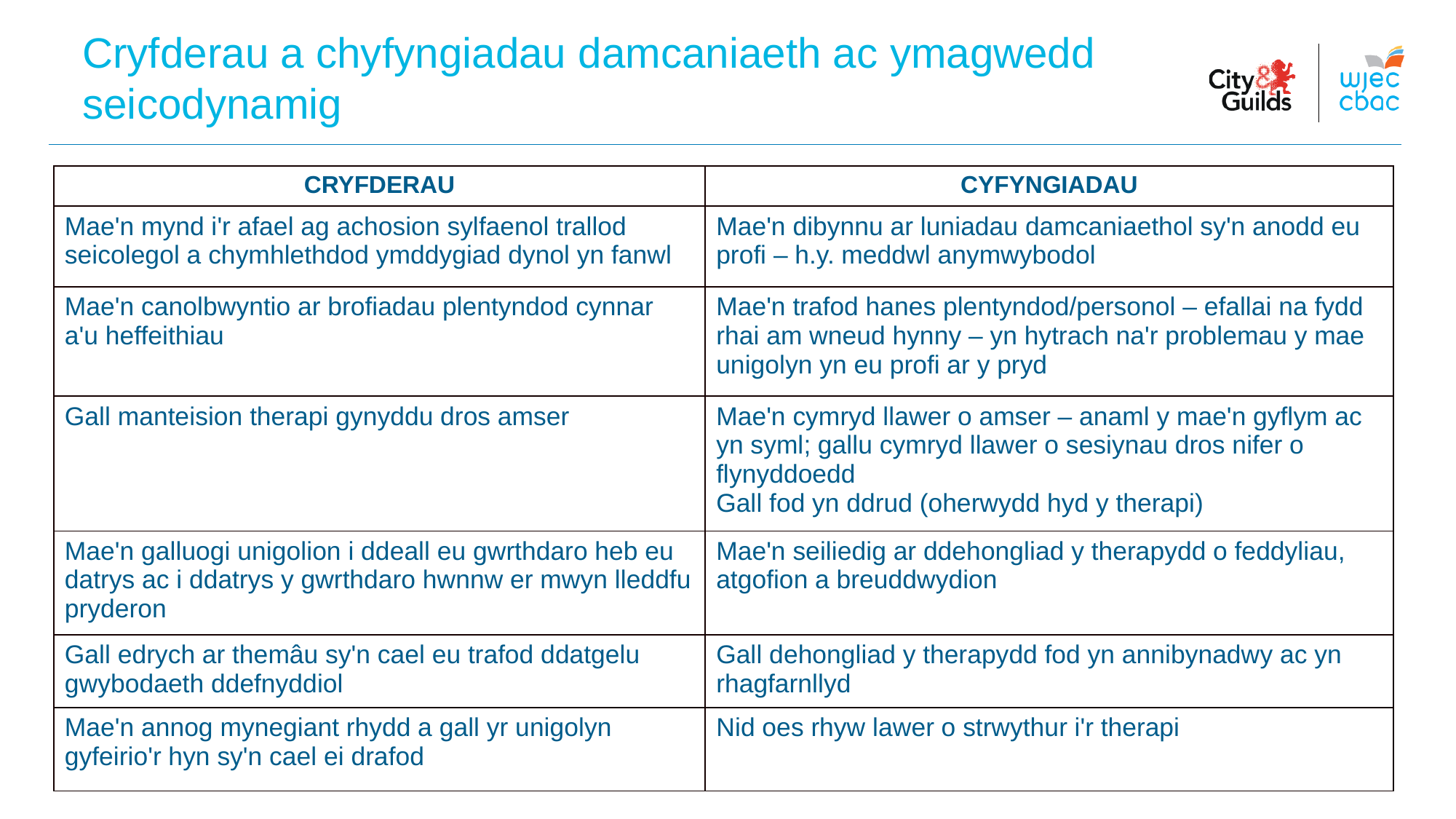

Cryfderau a chyfyngiadau damcaniaeth ac ymagwedd seicodynamig
| CRYFDERAU | CYFYNGIADAU |
| --- | --- |
| Mae'n mynd i'r afael ag achosion sylfaenol trallod seicolegol a chymhlethdod ymddygiad dynol yn fanwl | Mae'n dibynnu ar luniadau damcaniaethol sy'n anodd eu profi – h.y. meddwl anymwybodol |
| Mae'n canolbwyntio ar brofiadau plentyndod cynnar a'u heffeithiau | Mae'n trafod hanes plentyndod/personol – efallai na fydd rhai am wneud hynny – yn hytrach na'r problemau y mae unigolyn yn eu profi ar y pryd |
| Gall manteision therapi gynyddu dros amser | Mae'n cymryd llawer o amser – anaml y mae'n gyflym ac yn syml; gallu cymryd llawer o sesiynau dros nifer o flynyddoedd Gall fod yn ddrud (oherwydd hyd y therapi) |
| Mae'n galluogi unigolion i ddeall eu gwrthdaro heb eu datrys ac i ddatrys y gwrthdaro hwnnw er mwyn lleddfu pryderon | Mae'n seiliedig ar ddehongliad y therapydd o feddyliau, atgofion a breuddwydion |
| Gall edrych ar themâu sy'n cael eu trafod ddatgelu gwybodaeth ddefnyddiol | Gall dehongliad y therapydd fod yn annibynadwy ac yn rhagfarnllyd |
| Mae'n annog mynegiant rhydd a gall yr unigolyn gyfeirio'r hyn sy'n cael ei drafod | Nid oes rhyw lawer o strwythur i'r therapi |